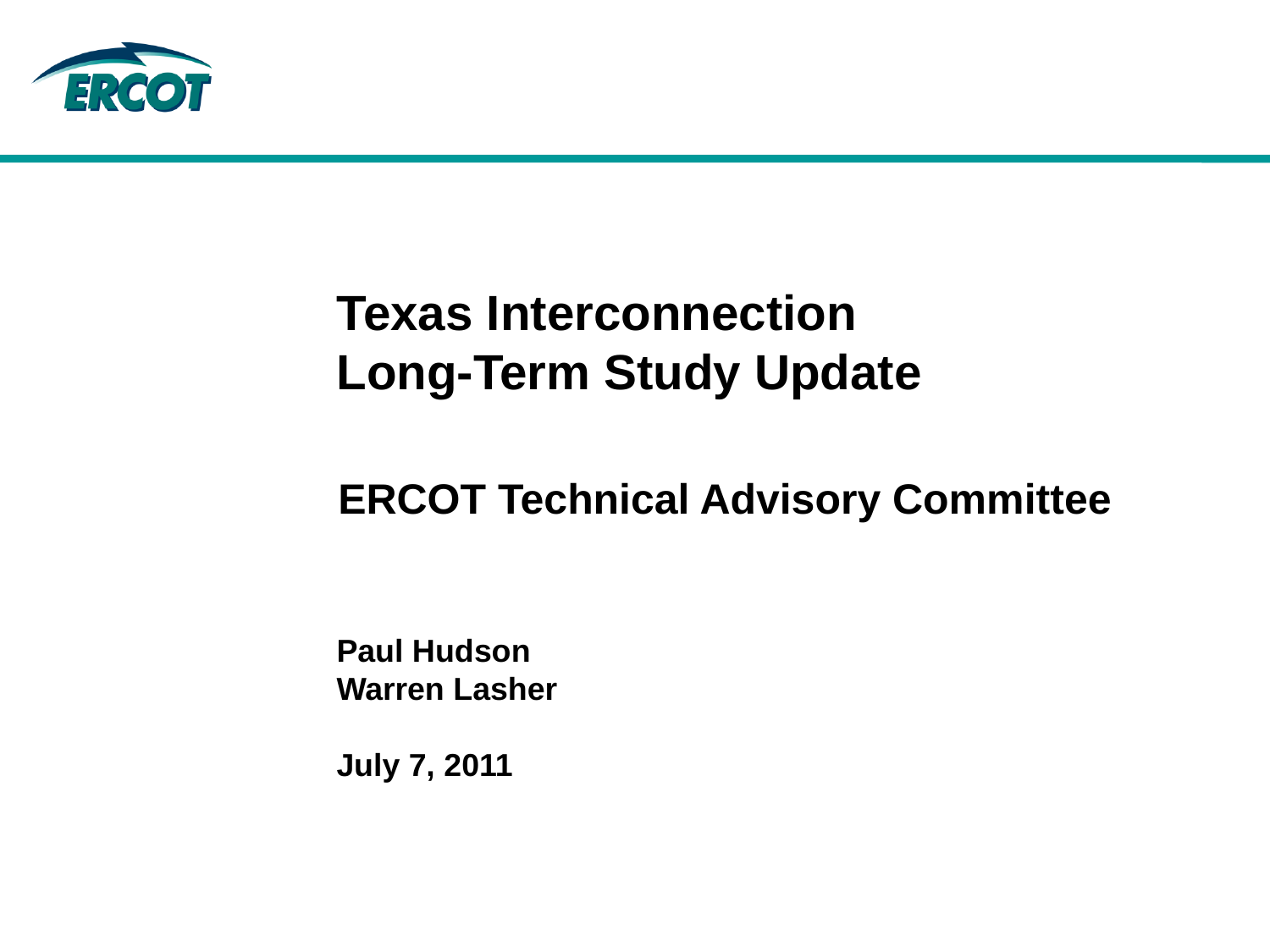

# Texas Interconnection Long-Term Study Update
ERCOT Technical Advisory Committee
Paul Hudson
Warren Lasher

July 7, 2011